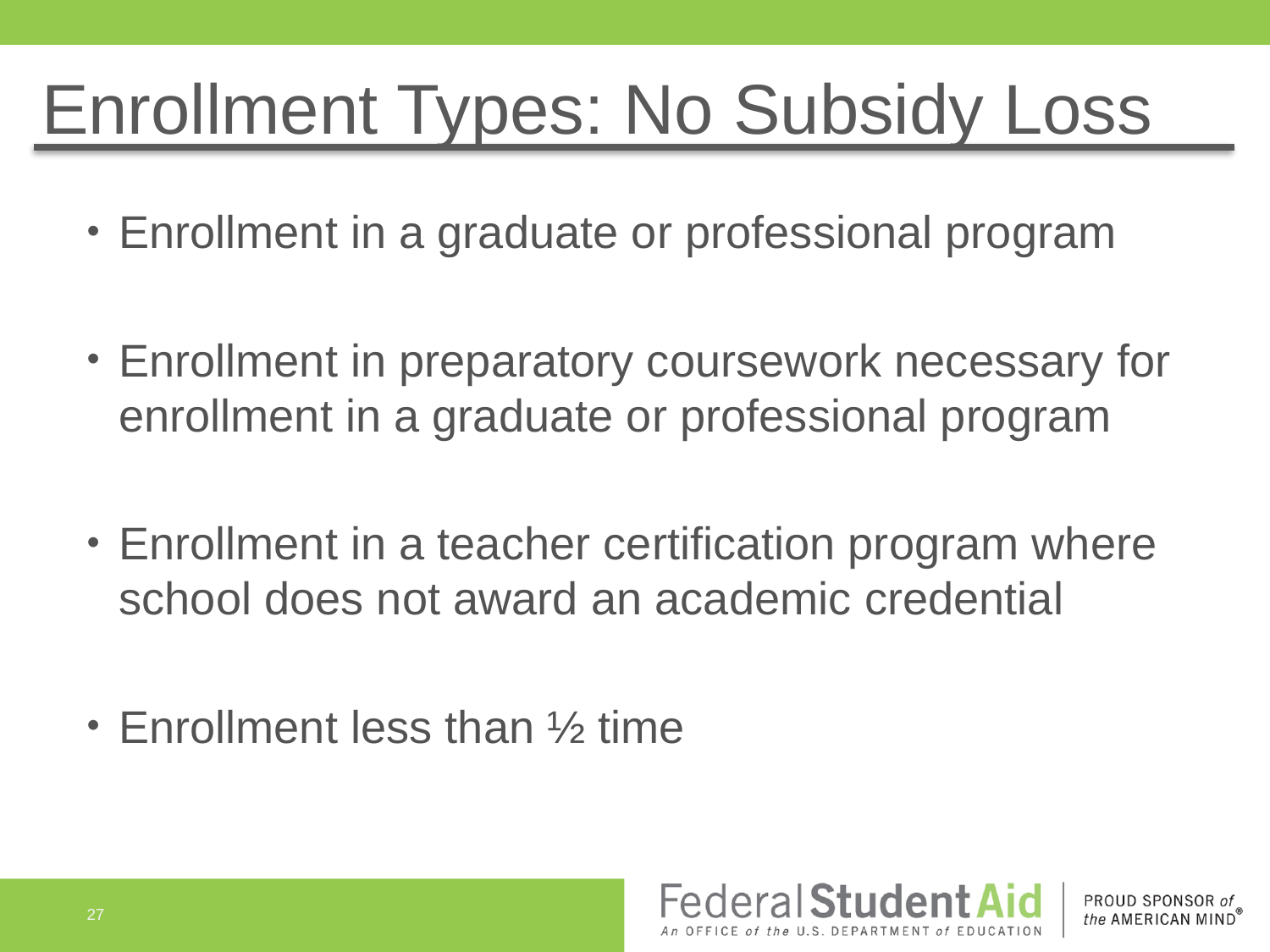

# Enrollment Types: No Subsidy Loss
Enrollment in a graduate or professional program

Enrollment in preparatory coursework necessary for enrollment in a graduate or professional program

Enrollment in a teacher certification program where school does not award an academic credential

Enrollment less than ½ time
27